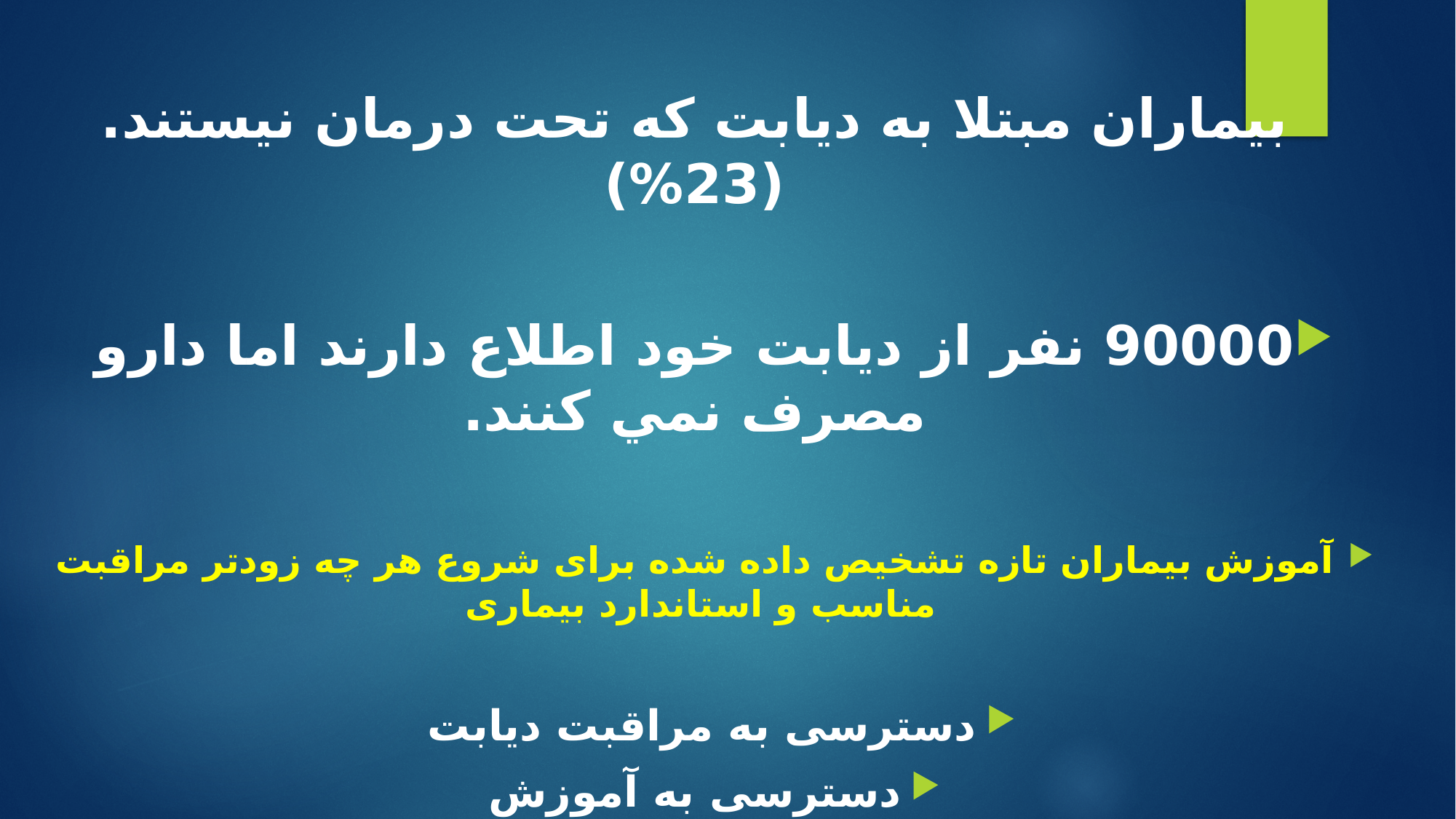

بیماران مبتلا به دیابت که تحت درمان نیستند.(23%)

90000 نفر از ديابت خود اطلاع دارند اما دارو مصرف نمي کنند.

آموزش بیماران تازه تشخیص داده شده برای شروع هر چه زودتر مراقبت مناسب و استاندارد بیماری

دسترسی به مراقبت دیابت
دسترسی به آموزش
150000 نفر ( 60000 نفر بی اطلاع از بیماری، 90000 نفر می دانند دیابت دارند اما دارو مصرف نمی کنند! )